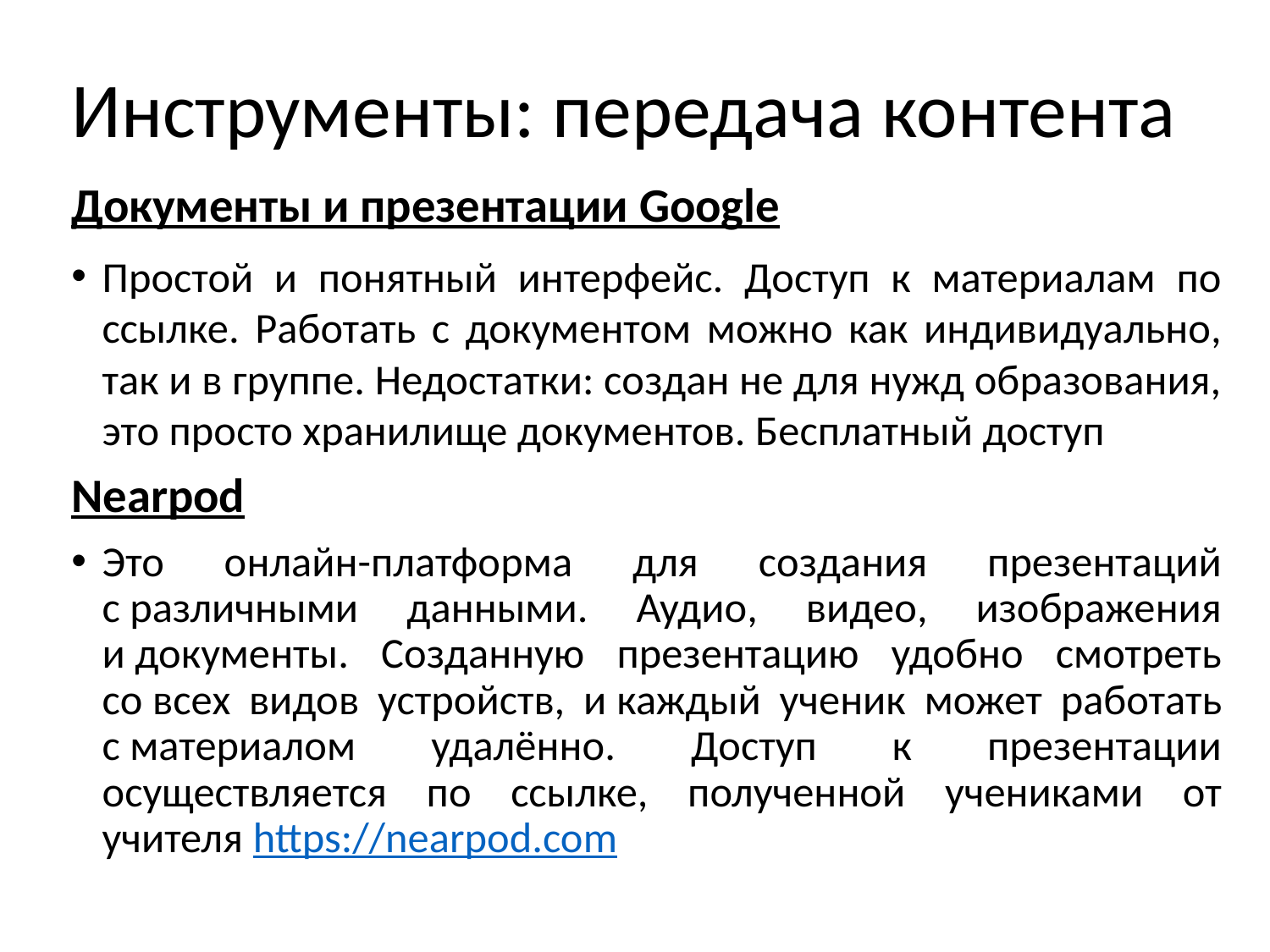

# Инструменты: передача контента
Документы и презентации Google
Простой и понятный интерфейс. Доступ к материалам по ссылке. Работать с документом можно как индивидуально, так и в группе. Недостатки: создан не для нужд образования, это просто хранилище документов. Бесплатный доступ
Nearpod
Это онлайн-платформа для создания презентаций с различными данными. Аудио, видео, изображения и документы. Созданную презентацию удобно смотреть со всех видов устройств, и каждый ученик может работать с материалом удалённо. Доступ к презентации осуществляется по ссылке, полученной учениками от учителя https://nearpod.com